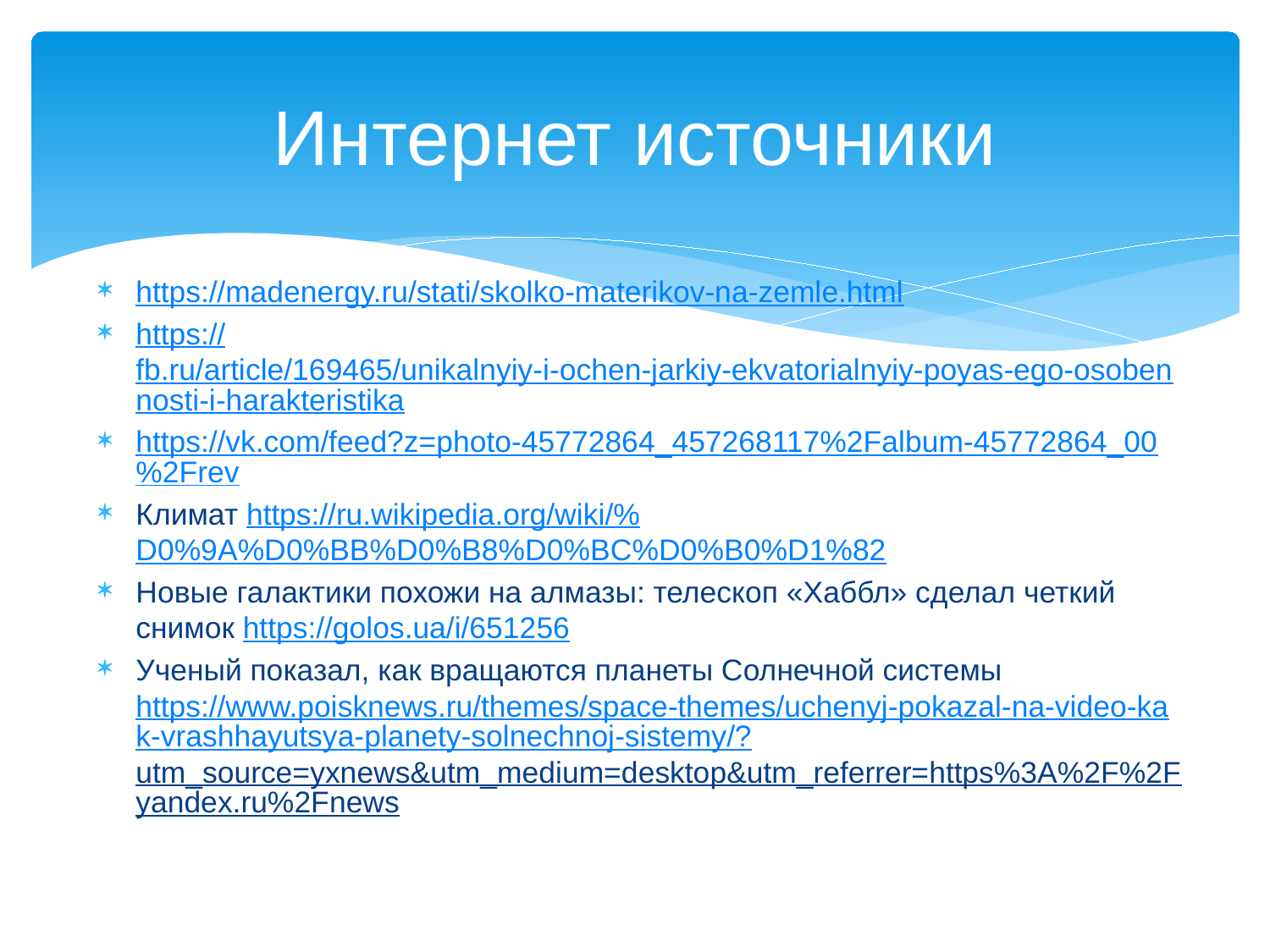

# Интернет источники
https://madenergy.ru/stati/skolko-materikov-na-zemle.html
https://fb.ru/article/169465/unikalnyiy-i-ochen-jarkiy-ekvatorialnyiy-poyas-ego-osobennosti-i-harakteristika
https://vk.com/feed?z=photo-45772864_457268117%2Falbum-45772864_00%2Frev
Климат https://ru.wikipedia.org/wiki/%D0%9A%D0%BB%D0%B8%D0%BC%D0%B0%D1%82
Новые галактики похожи на алмазы: телескоп «Хаббл» сделал четкий снимок https://golos.ua/i/651256
Ученый показал, как вращаются планеты Солнечной системы https://www.poisknews.ru/themes/space-themes/uchenyj-pokazal-na-video-kak-vrashhayutsya-planety-solnechnoj-sistemy/?utm_source=yxnews&utm_medium=desktop&utm_referrer=https%3A%2F%2Fyandex.ru%2Fnews